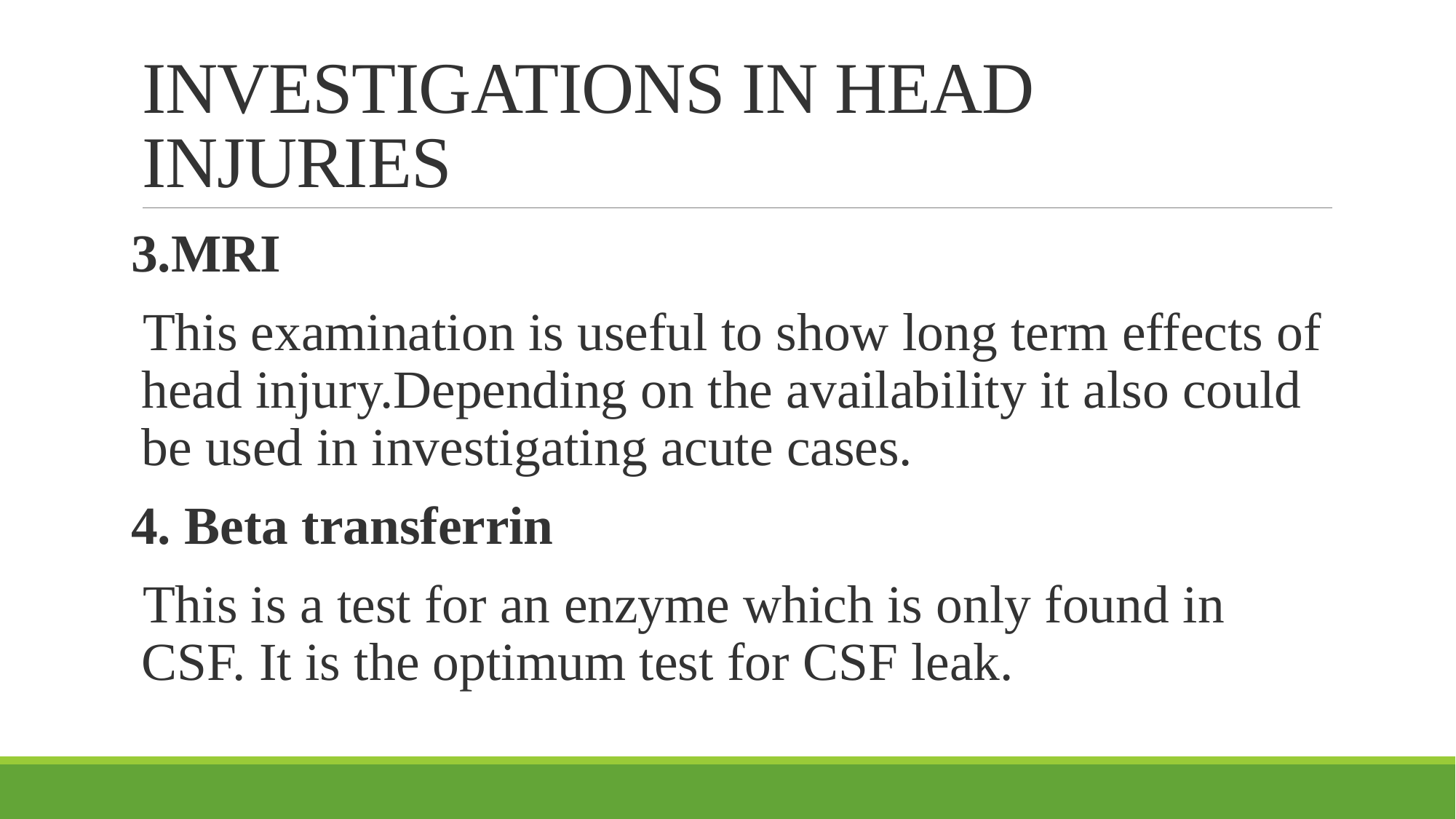

# INVESTIGATIONS IN HEAD INJURIES
3.MRI
This examination is useful to show long term effects of head injury.Depending on the availability it also could be used in investigating acute cases.
4. Beta transferrin
This is a test for an enzyme which is only found in CSF. It is the optimum test for CSF leak.